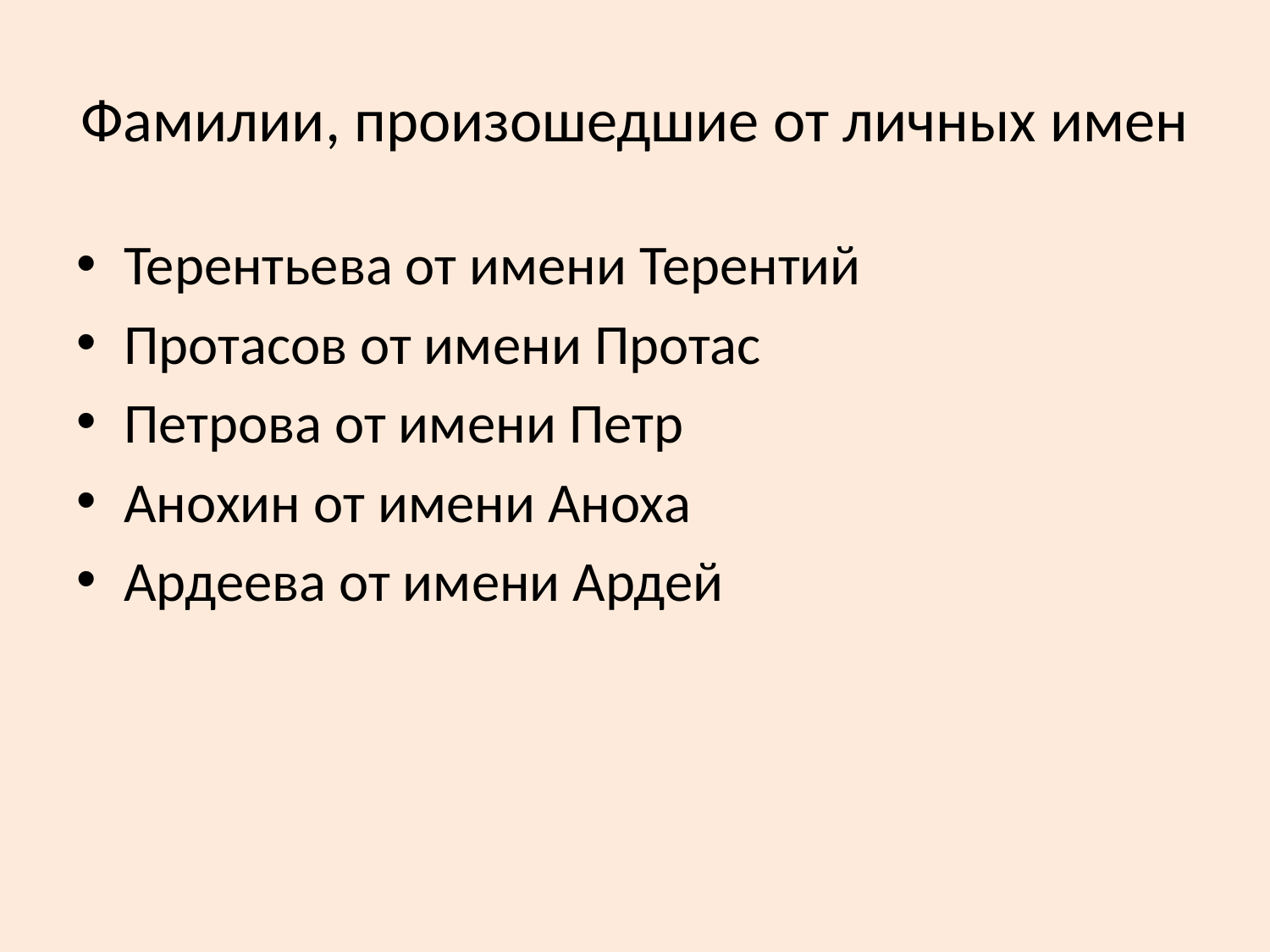

# Фамилии, произошедшие от личных имен
Терентьева от имени Терентий
Протасов от имени Протас
Петрова от имени Петр
Анохин от имени Аноха
Ардеева от имени Ардей